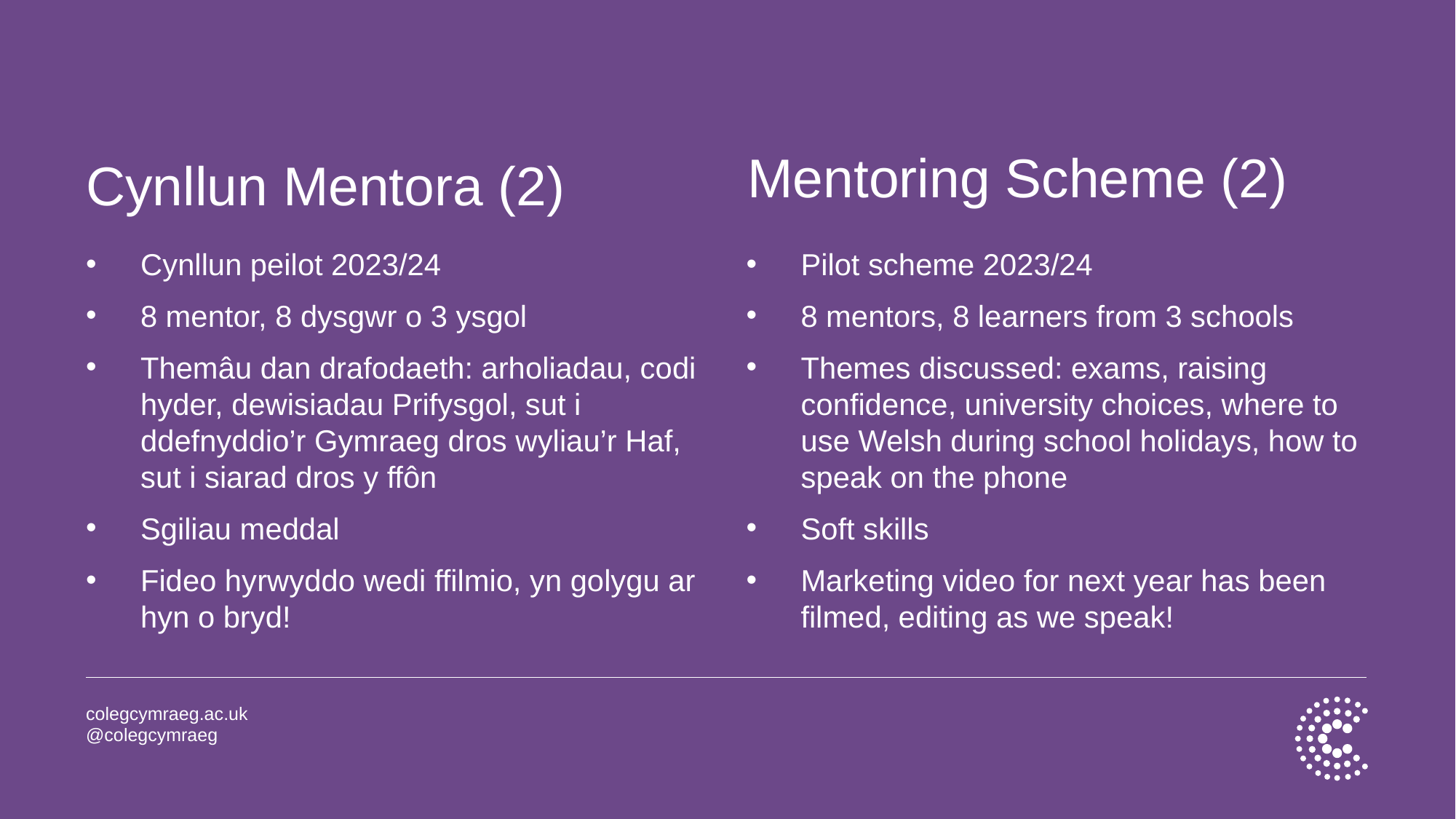

Mentoring Scheme (2)
# Cynllun Mentora (2)
Cynllun peilot 2023/24
8 mentor, 8 dysgwr o 3 ysgol
Themâu dan drafodaeth: arholiadau, codi hyder, dewisiadau Prifysgol, sut i ddefnyddio’r Gymraeg dros wyliau’r Haf, sut i siarad dros y ffôn
Sgiliau meddal
Fideo hyrwyddo wedi ffilmio, yn golygu ar hyn o bryd!
Pilot scheme 2023/24
8 mentors, 8 learners from 3 schools
Themes discussed: exams, raising confidence, university choices, where to use Welsh during school holidays, how to speak on the phone
Soft skills
Marketing video for next year has been filmed, editing as we speak!